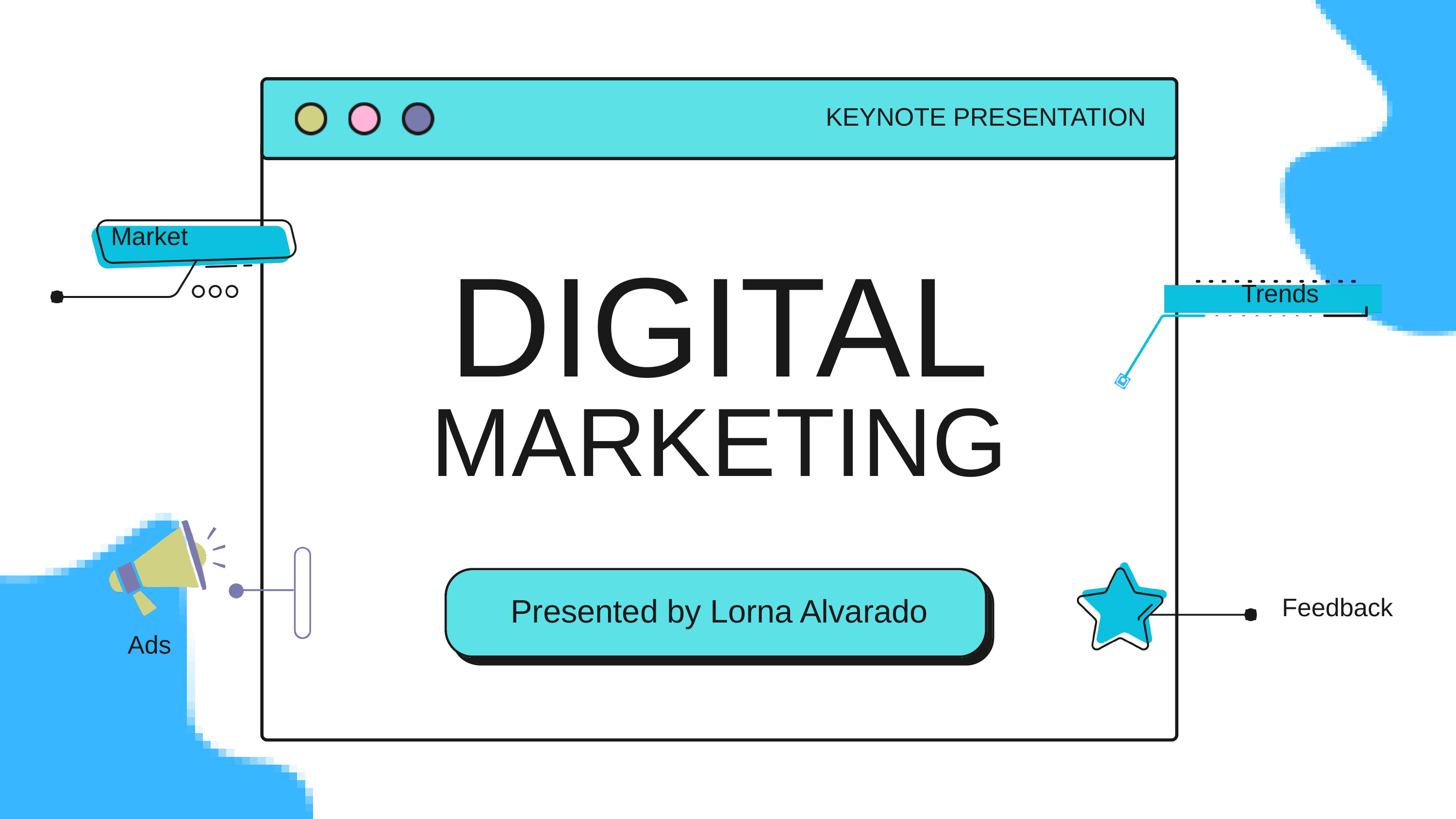

KEYNOTE PRESENTATION

Market

Trends
DIGITAL
MARKETING

Presented by Lorna Alvarado
Feedback
Ads